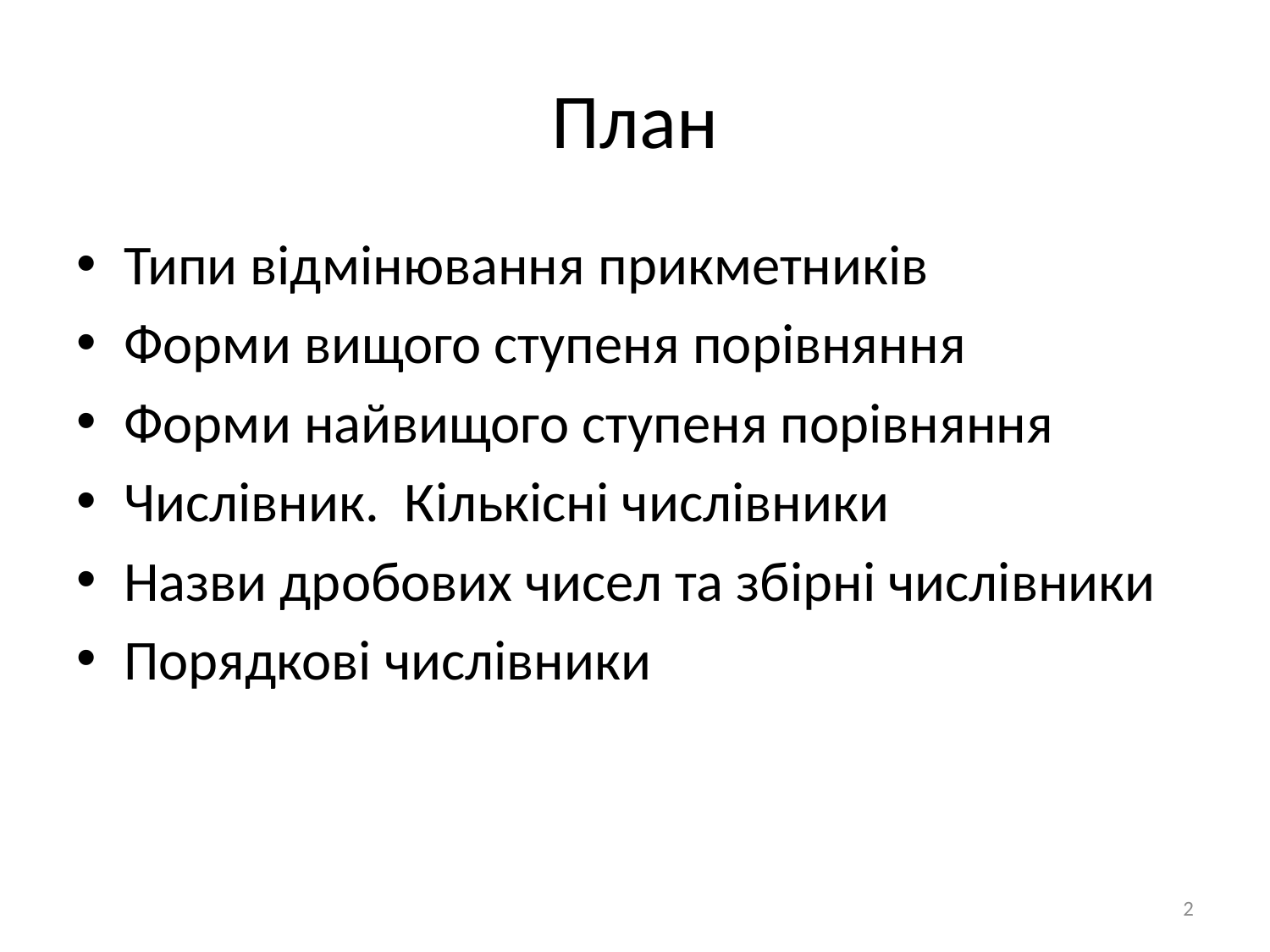

# План
Типи відмінювання прикметників
Форми вищого ступеня порівняння
Форми найвищого ступеня порівняння
Числівник.  Кількісні числівники
Назви дробових чисел та збірні числівники
Порядкові числівники

2